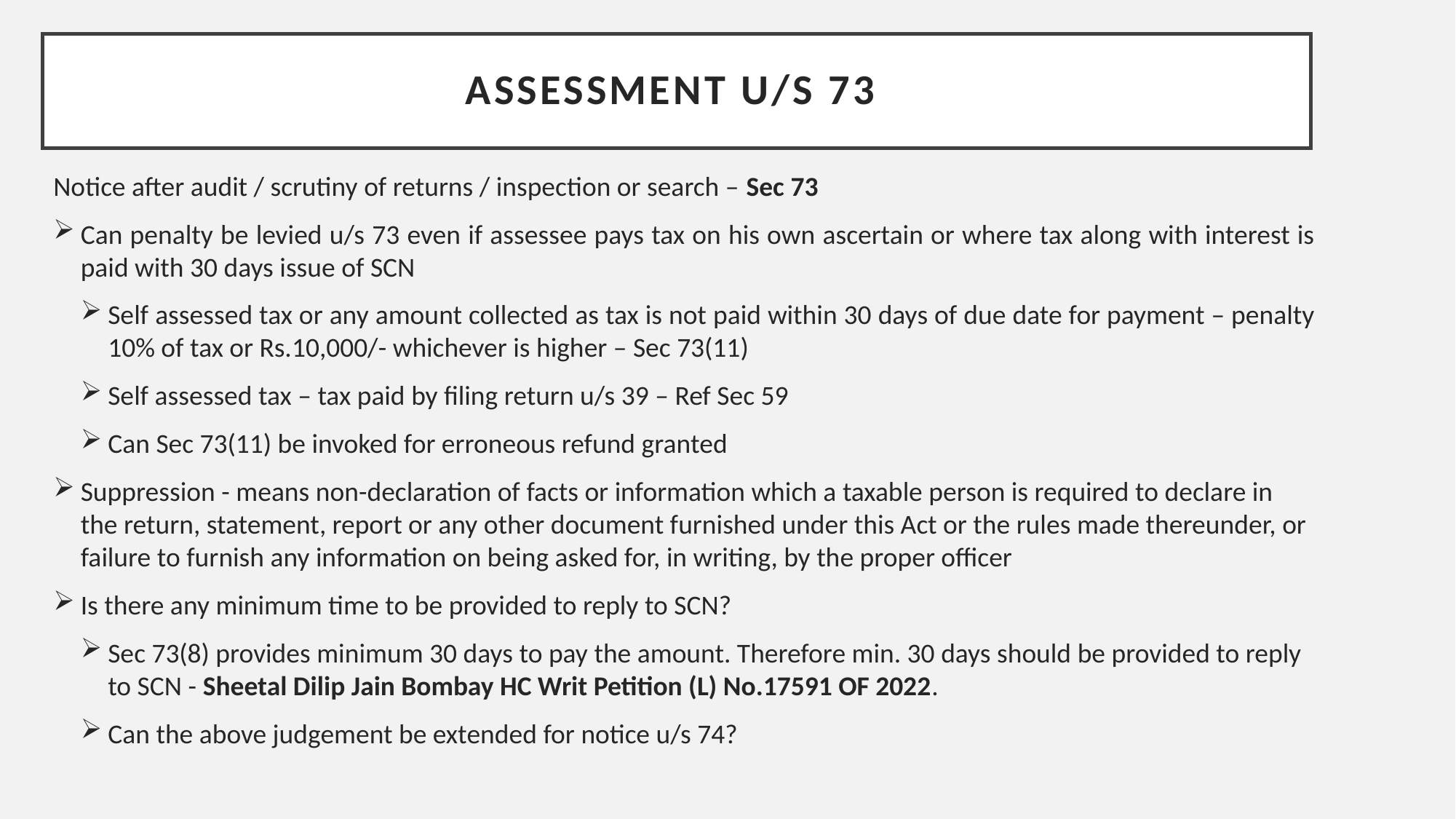

# Assessment u/s 73
Notice after audit / scrutiny of returns / inspection or search – Sec 73
Can penalty be levied u/s 73 even if assessee pays tax on his own ascertain or where tax along with interest is paid with 30 days issue of SCN
Self assessed tax or any amount collected as tax is not paid within 30 days of due date for payment – penalty 10% of tax or Rs.10,000/- whichever is higher – Sec 73(11)
Self assessed tax – tax paid by filing return u/s 39 – Ref Sec 59
Can Sec 73(11) be invoked for erroneous refund granted
Suppression - means non-declaration of facts or information which a taxable person is required to declare in the return, statement, report or any other document furnished under this Act or the rules made thereunder, or failure to furnish any information on being asked for, in writing, by the proper officer
Is there any minimum time to be provided to reply to SCN?
Sec 73(8) provides minimum 30 days to pay the amount. Therefore min. 30 days should be provided to reply to SCN - Sheetal Dilip Jain Bombay HC Writ Petition (L) No.17591 OF 2022.
Can the above judgement be extended for notice u/s 74?